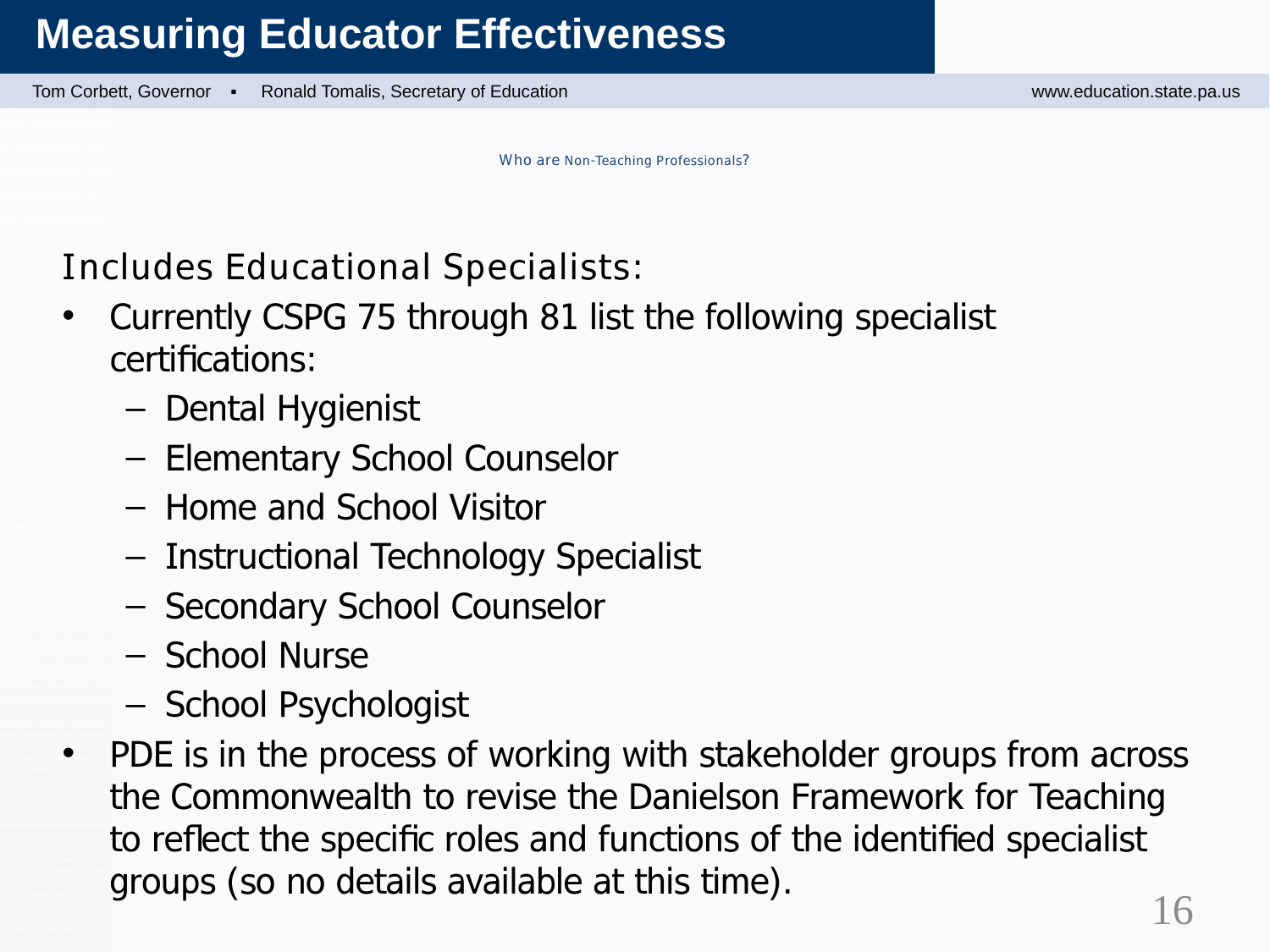

# Who are Non-Teaching Professionals?
Includes Educational Specialists:
Currently CSPG 75 through 81 list the following specialist certifications:
Dental Hygienist
Elementary School Counselor
Home and School Visitor
Instructional Technology Specialist
Secondary School Counselor
School Nurse
School Psychologist
PDE is in the process of working with stakeholder groups from across the Commonwealth to revise the Danielson Framework for Teaching to reflect the specific roles and functions of the identified specialist groups (so no details available at this time).
16